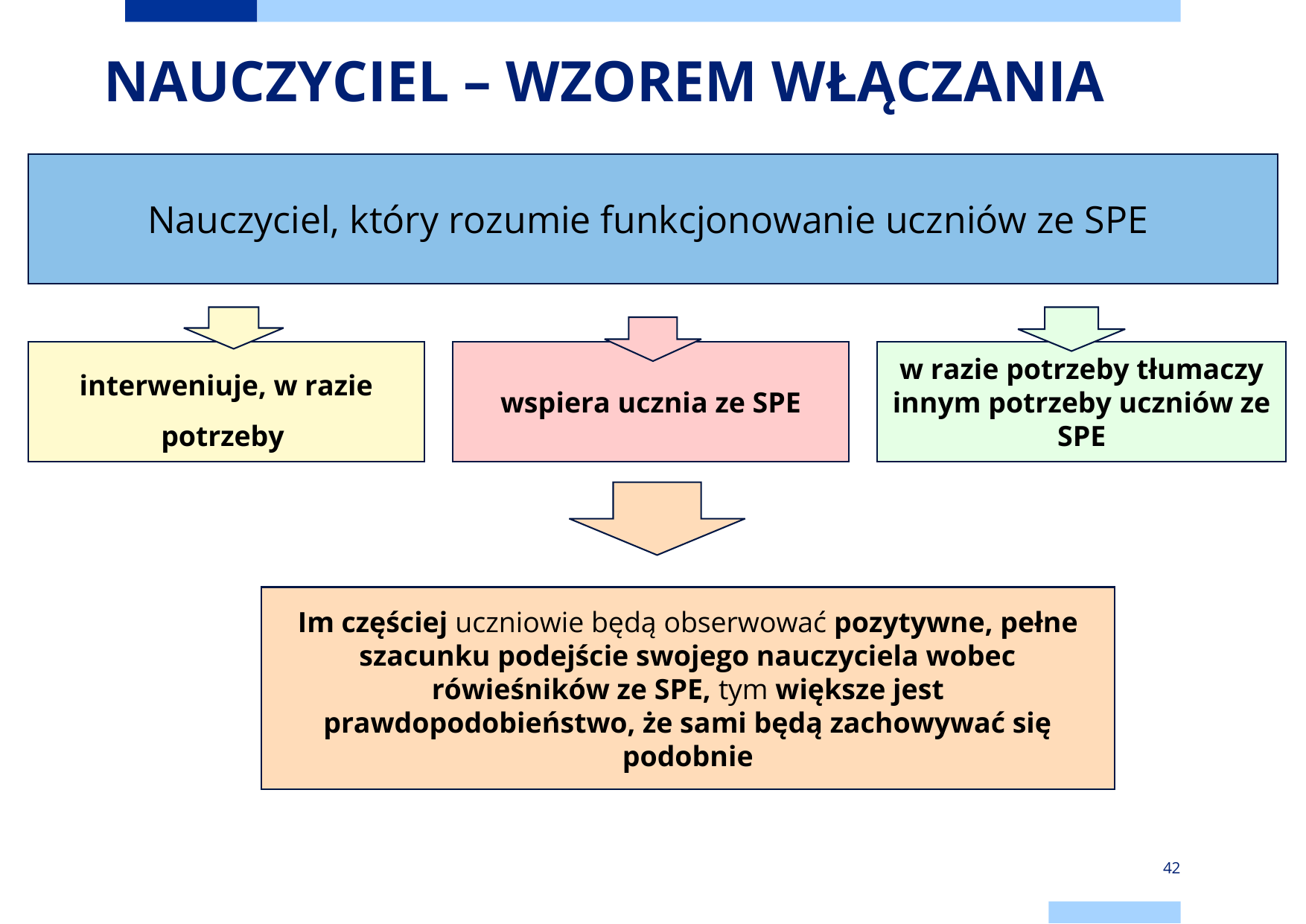

# NAUCZYCIEL – WZOREM WŁĄCZANIA
Nauczyciel, który rozumie funkcjonowanie uczniów ze SPE

w razie potrzeby tłumaczy innym potrzeby uczniów ze SPE

interweniuje, w razie potrzeby

wspiera ucznia ze SPE

Im częściej uczniowie będą obserwować pozytywne, pełne szacunku podejście swojego nauczyciela wobec rówieśników ze SPE, tym większe jest prawdopodobieństwo, że sami będą zachowywać się podobnie
42